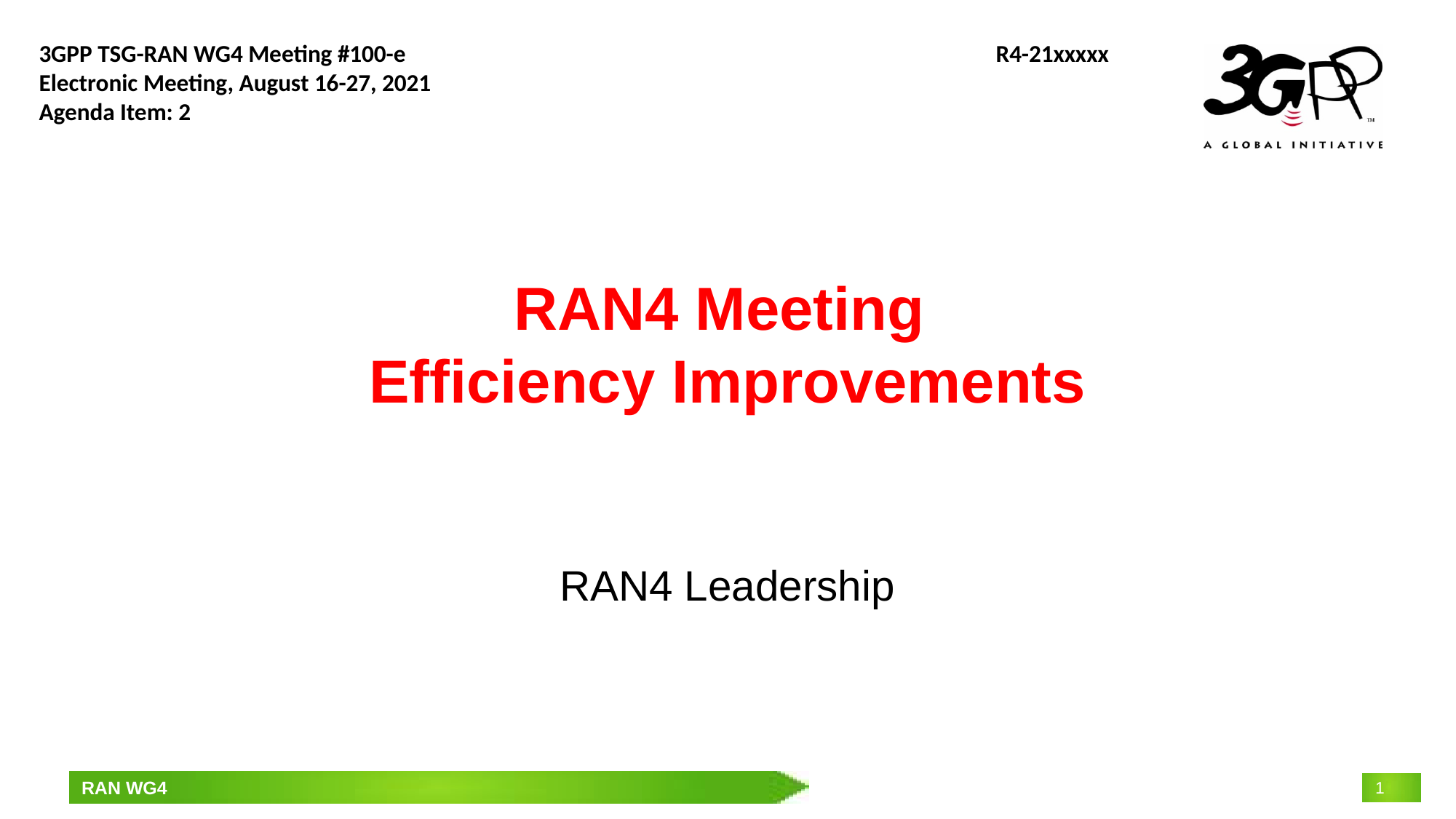

3GPP TSG-RAN WG4 Meeting #100-e
Electronic Meeting, August 16-27, 2021
Agenda Item: 2

R4-21xxxxx
# RAN4 Meeting Efficiency Improvements
RAN4 Leadership